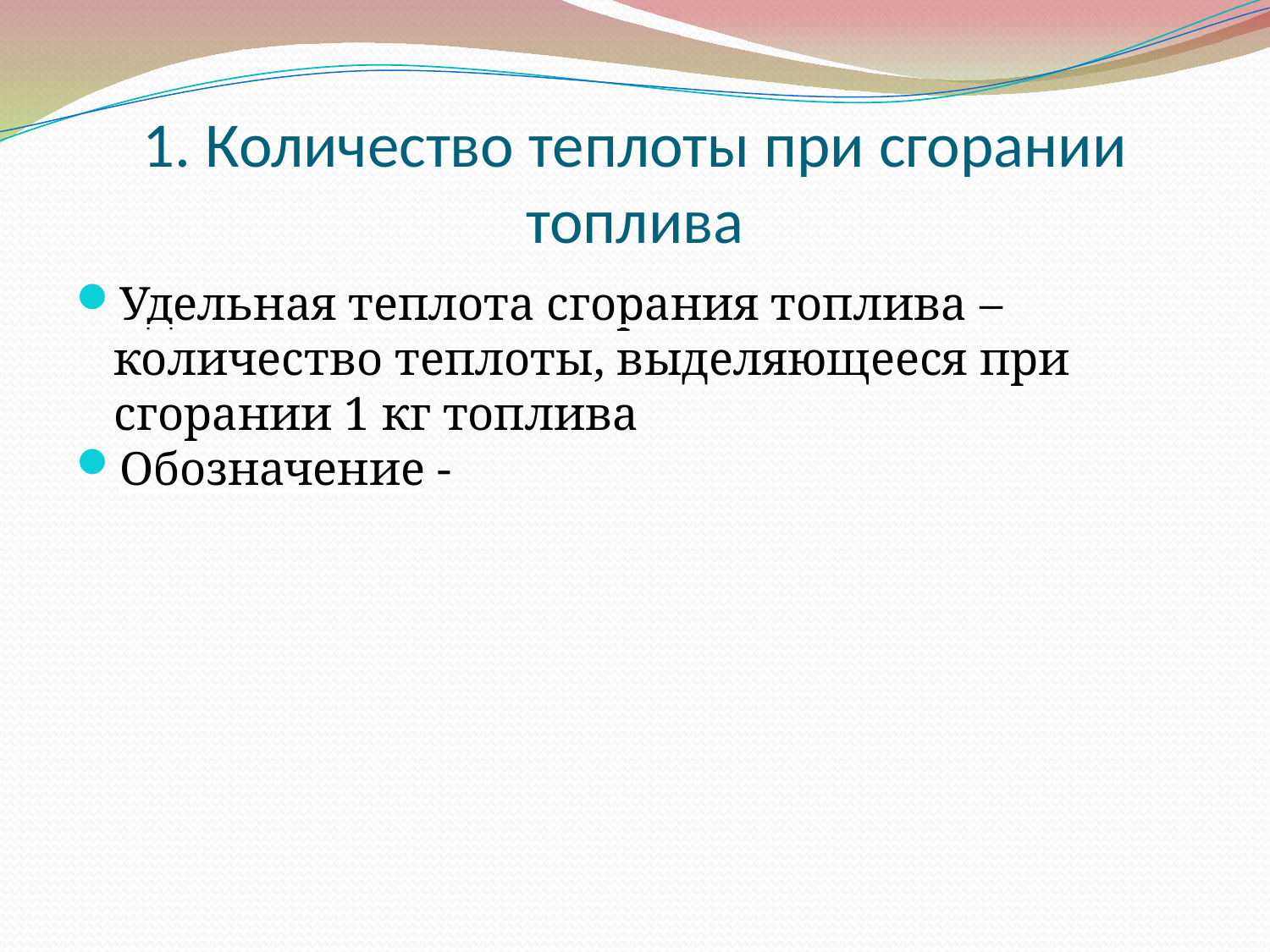

1. Количество теплоты при сгорании топлива
Удельная теплота сгорания топлива – количество теплоты, выделяющееся при сгорании 1 кг топлива
Обозначение -